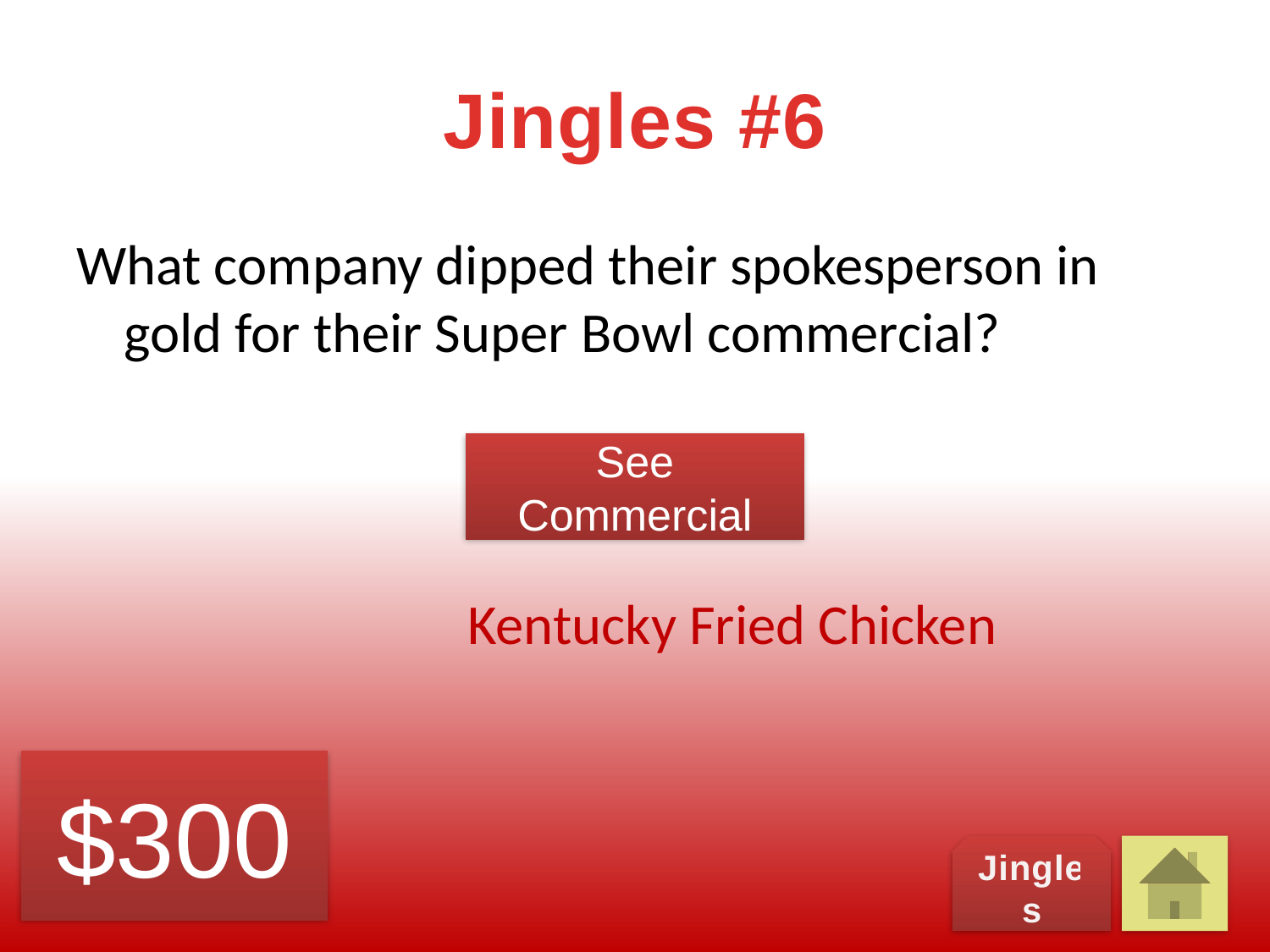

# Jingles #6
What company dipped their spokesperson in gold for their Super Bowl commercial?
See Commercial
Kentucky Fried Chicken
$300
Jingles